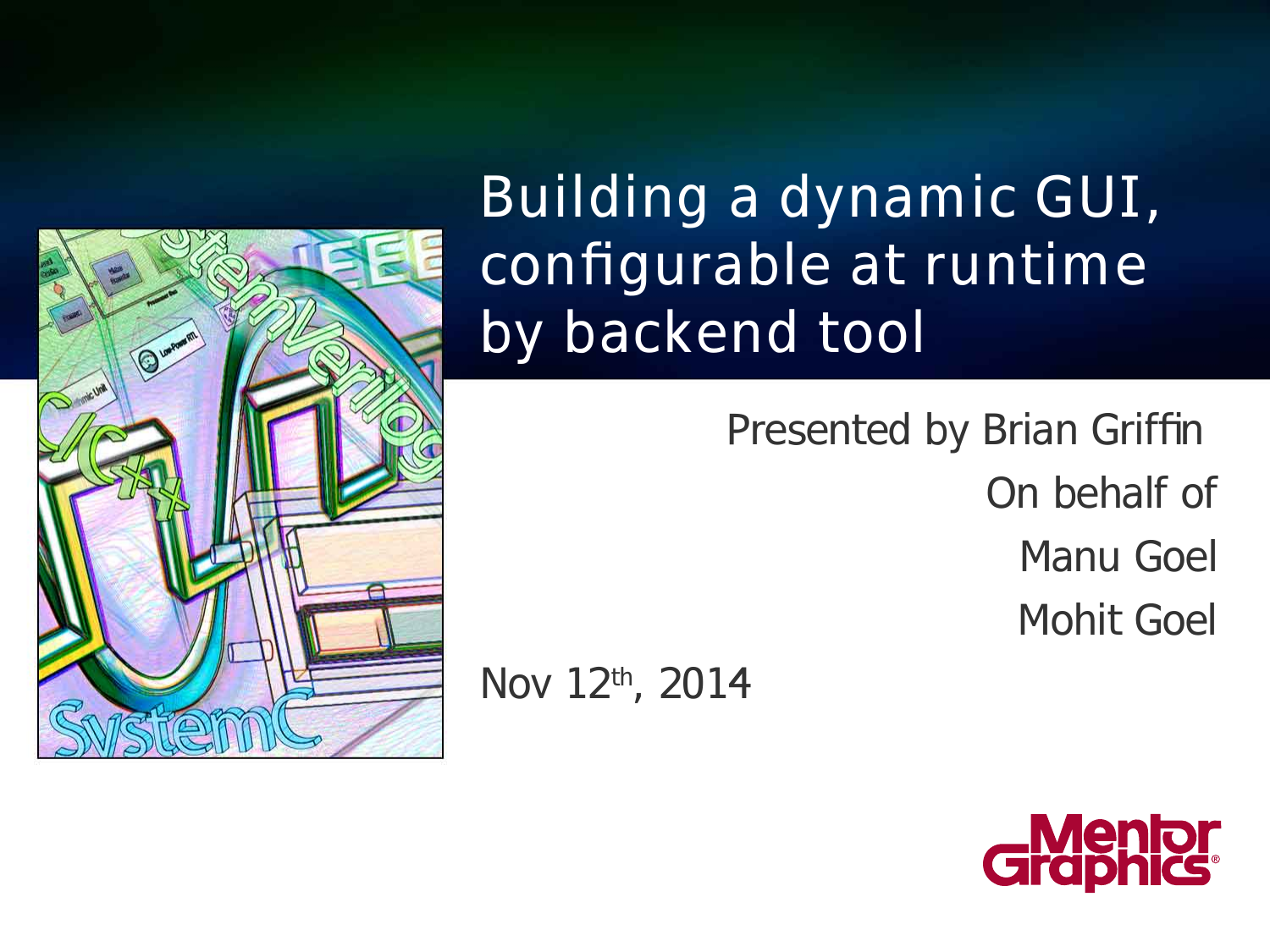

# Building a dynamic GUI, configurable at runtime by backend tool
Presented by Brian Griffin
On behalf of
Manu Goel
Mohit Goel
Nov 12th, 2014